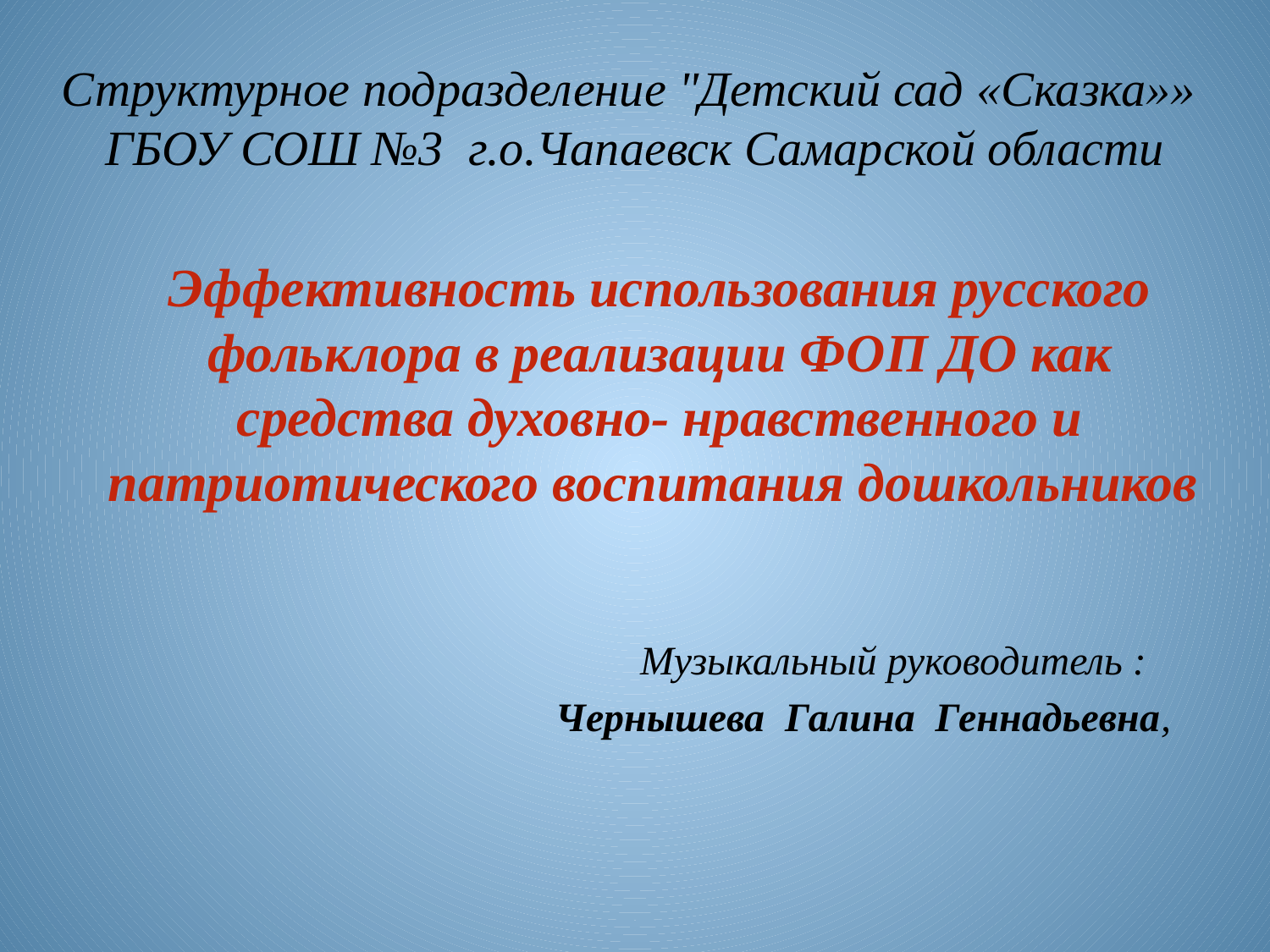

# Структурное подразделение "Детский сад «Сказка»»  ГБОУ СОШ №3  г.о.Чапаевск Самарской области
Эффективность использования русского фольклора в реализации ФОП ДО как средства духовно- нравственного и патриотического воспитания дошкольников

                                              Музыкальный руководитель :
                                        Чернышева  Галина  Геннадьевна,